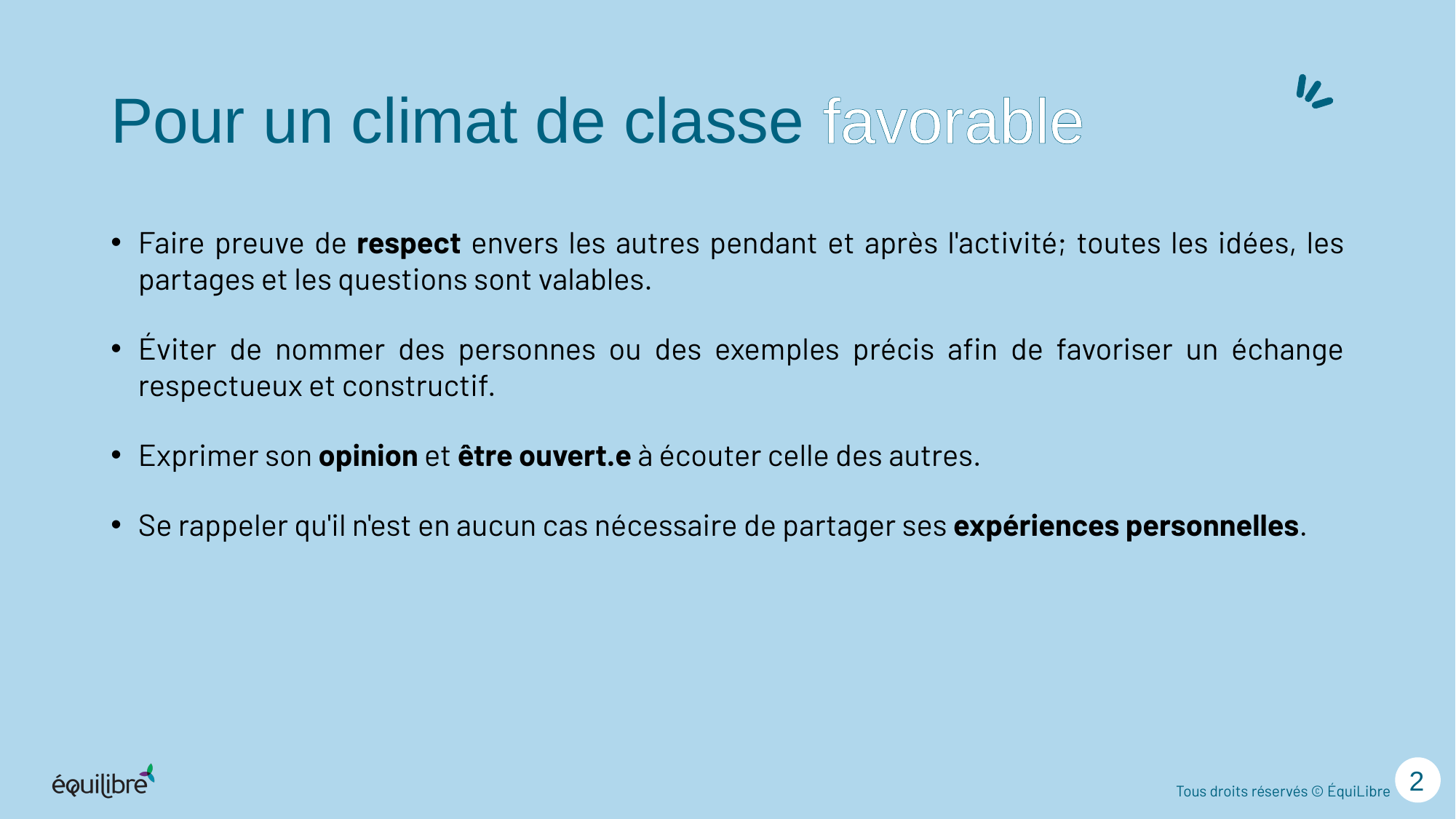

# Pour un climat de classe favorable

Faire preuve de respect envers les autres pendant et après l'activité; toutes les idées, les partages et les questions sont valables.
Éviter de nommer des personnes ou des exemples précis afin de favoriser un échange respectueux et constructif.
Exprimer son opinion et être ouvert.e à écouter celle des autres.
Se rappeler qu'il n'est en aucun cas nécessaire de partager ses expériences personnelles.

2